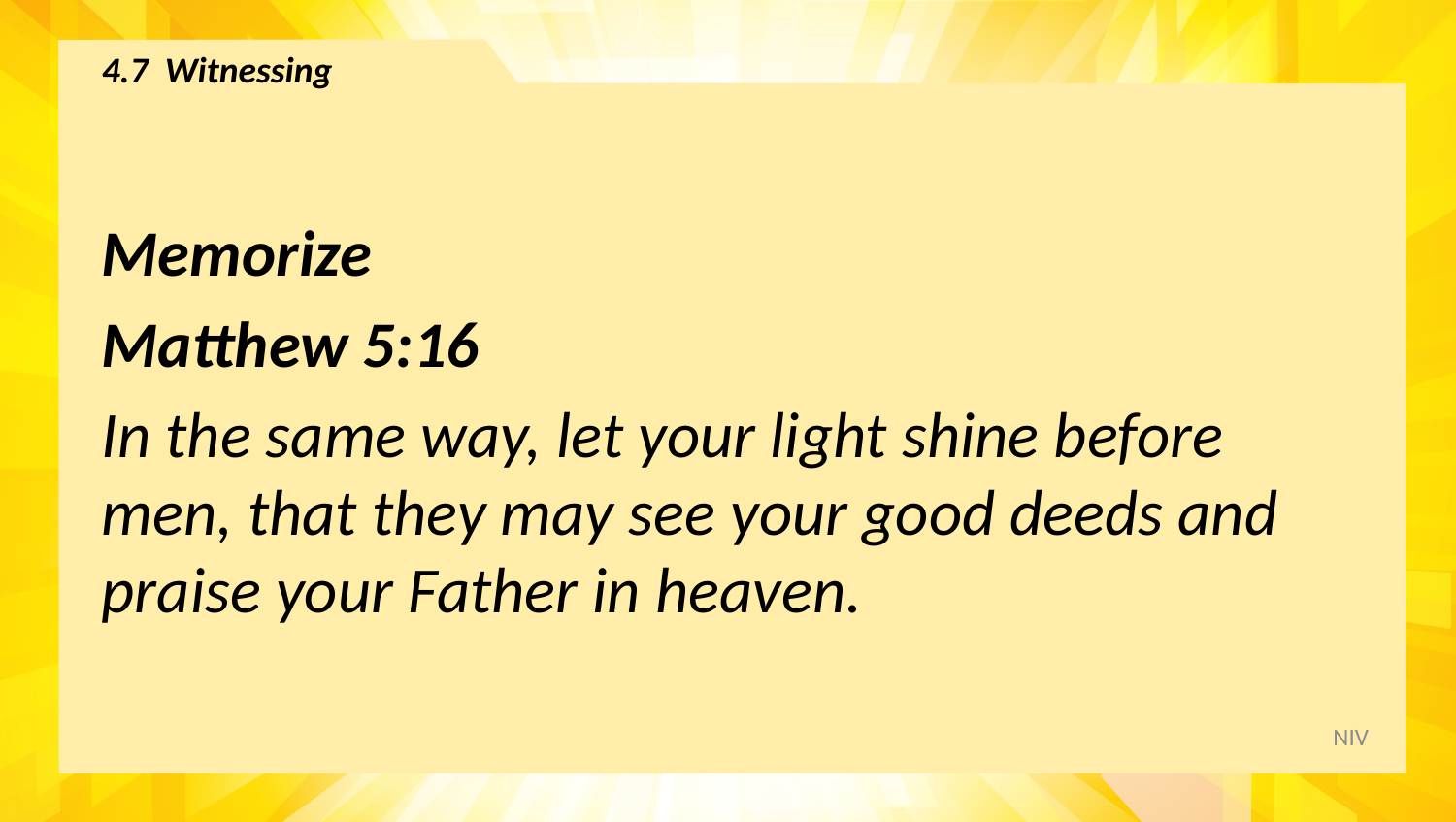

# 4.7  Witnessing
Memorize
Matthew 5:16
In the same way, let your light shine before men, that they may see your good deeds and praise your Father in heaven.
NIV